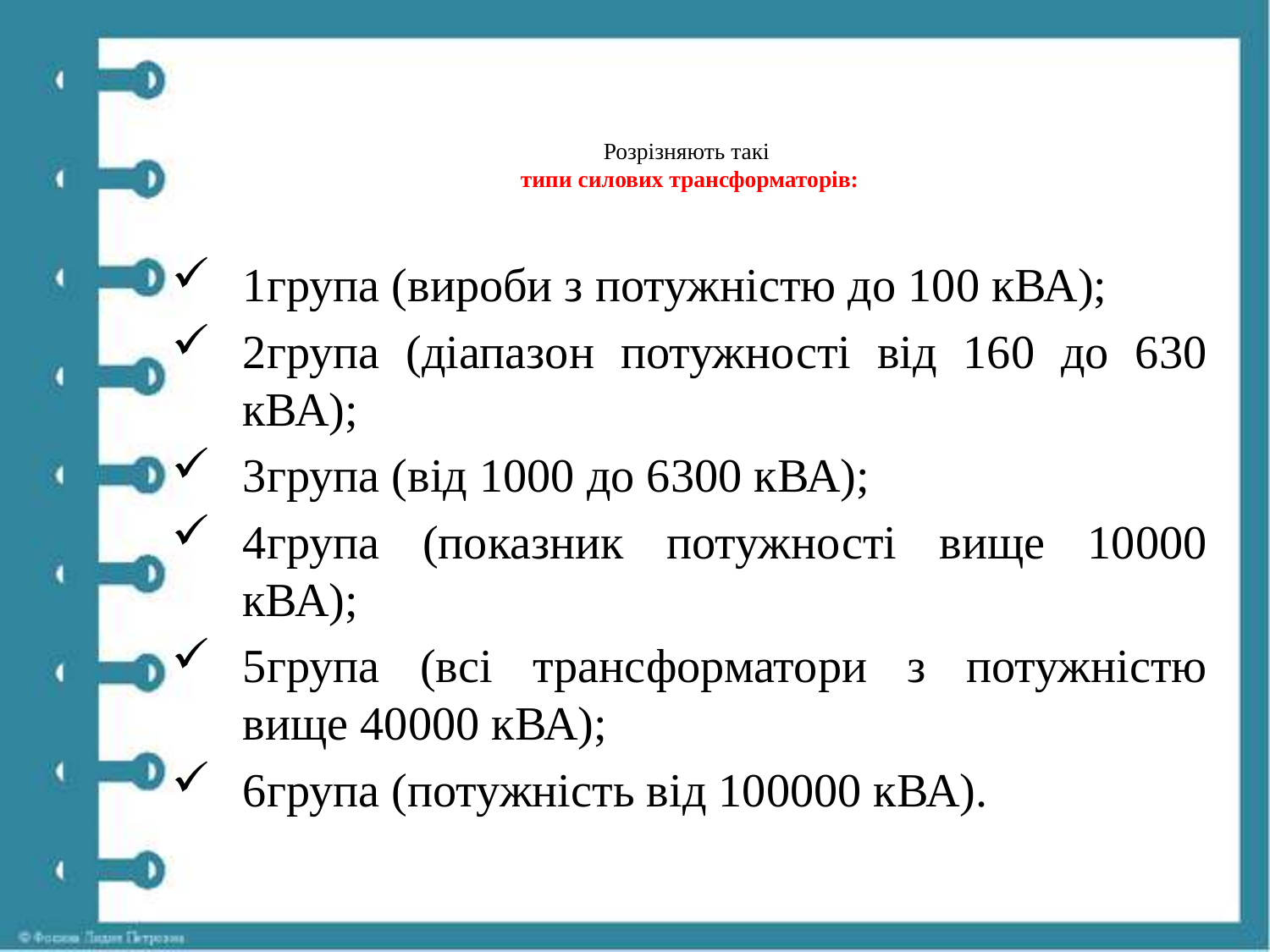

# Розрізняють такі типи силових трансформаторів:
1група (вироби з потужністю до 100 кВА);
2група (діапазон потужності від 160 до 630 кВА);
3група (від 1000 до 6300 кВА);
4група (показник потужності вище 10000 кВА);
5група (всі трансформатори з потужністю вище 40000 кВА);
6група (потужність від 100000 кВА).